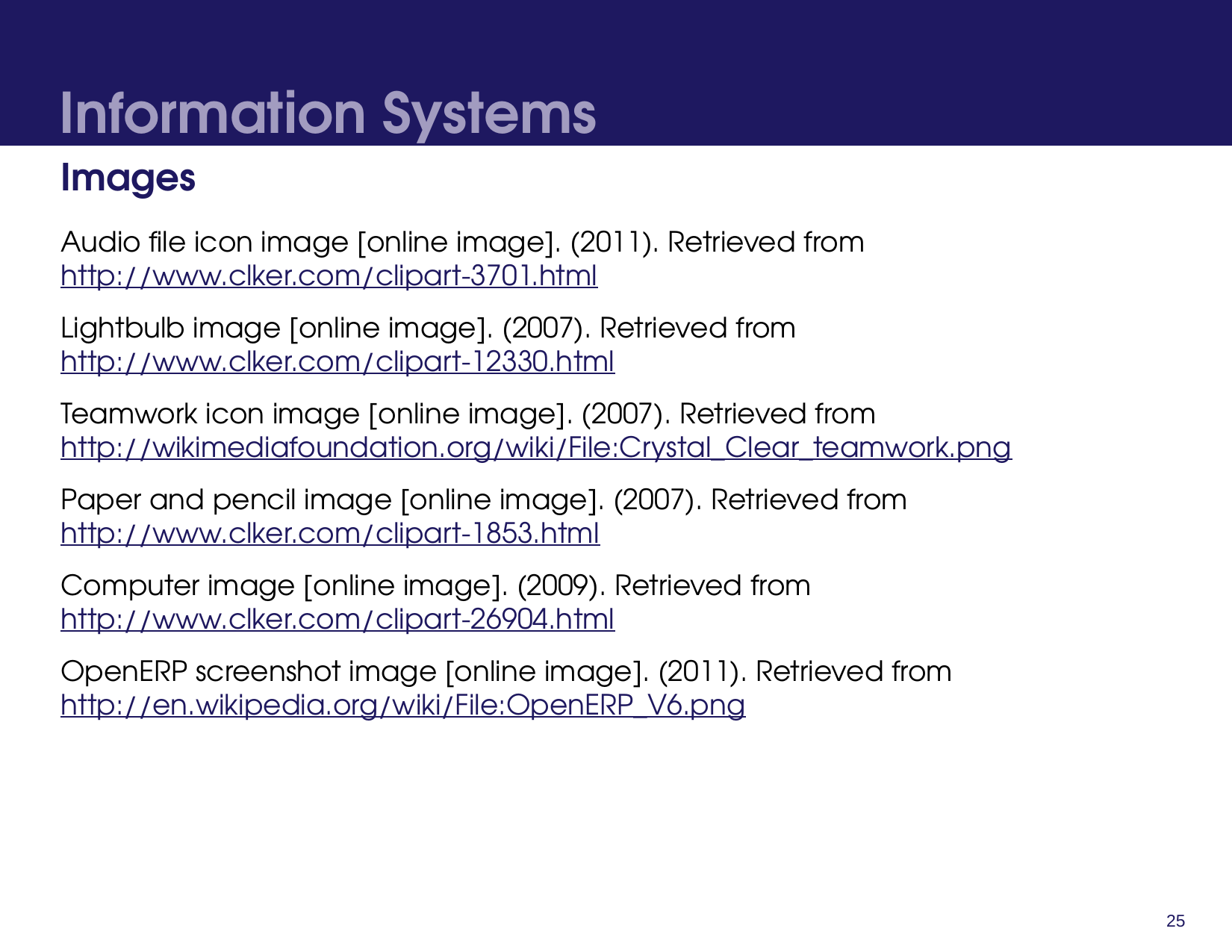

# Information Systems
Images
Audio file icon image [online image]. (2011). Retrieved from http://www.clker.com/clipart-3701.html
Lightbulb image [online image]. (2007). Retrieved from
http://www.clker.com/clipart-12330.html
Teamwork icon image [online image]. (2007). Retrieved from http://wikimediafoundation.org/wiki/File:Crystal_Clear_teamwork.png
Paper and pencil image [online image]. (2007). Retrieved from http://www.clker.com/clipart-1853.html
Computer image [online image]. (2009). Retrieved from http://www.clker.com/clipart-26904.html
OpenERP screenshot image [online image]. (2011). Retrieved from http://en.wikipedia.org/wiki/File:OpenERP_V6.png

25